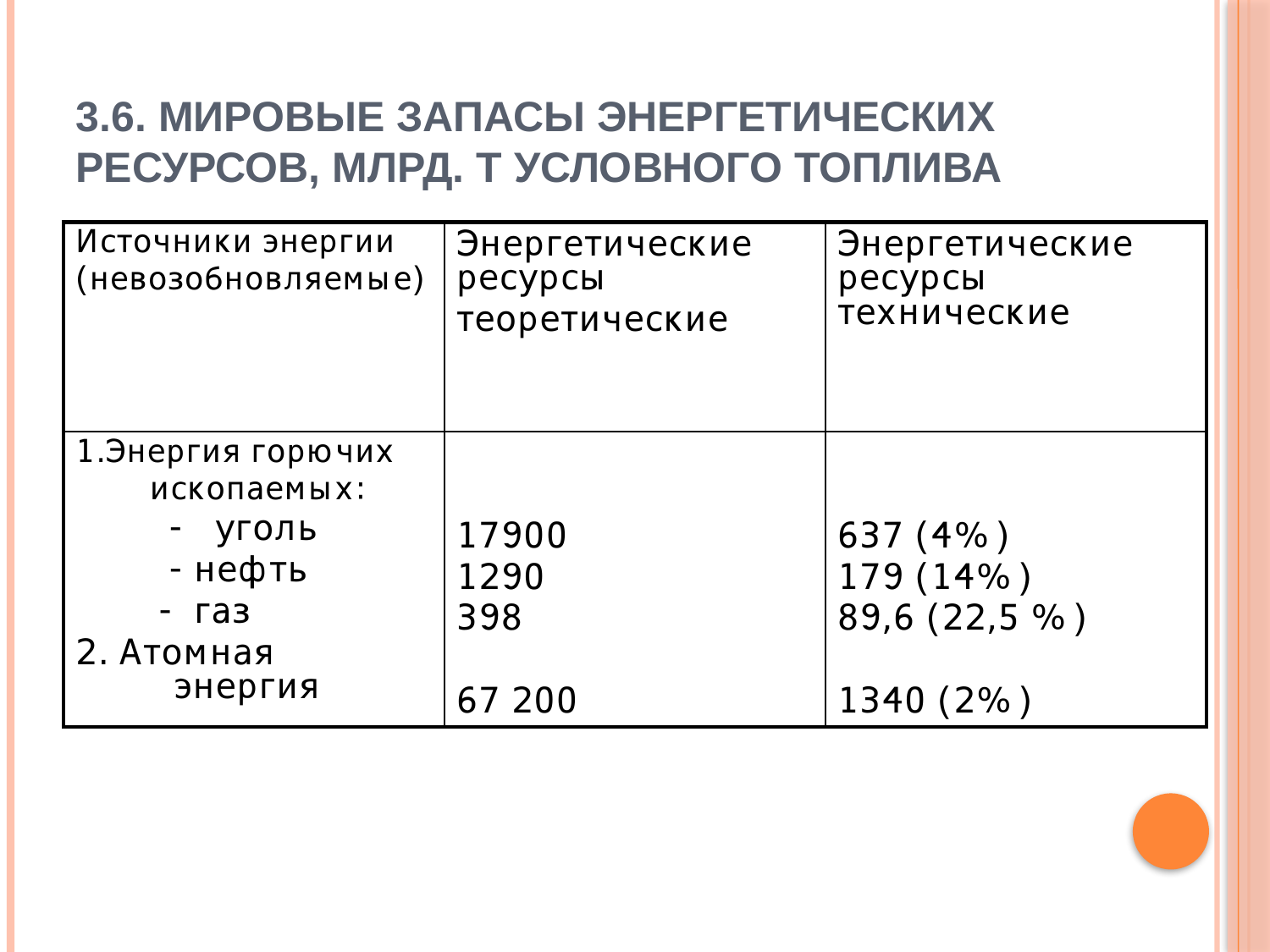

# 3.6. Мировые запасы энергетических ресурсов, млрд. т условного топлива
| Источники энергии (невозобновляемые) | Энергетические ресурсы теоретические | Энергетические ресурсы технические |
| --- | --- | --- |
| 1.Энергия горючих ископаемых: - уголь - нефть - газ 2. Атомная энергия | 17900 1290 398 67 200 | 637 (4%) 179 (14%) 89,6 (22,5 %) 1340 (2%) |